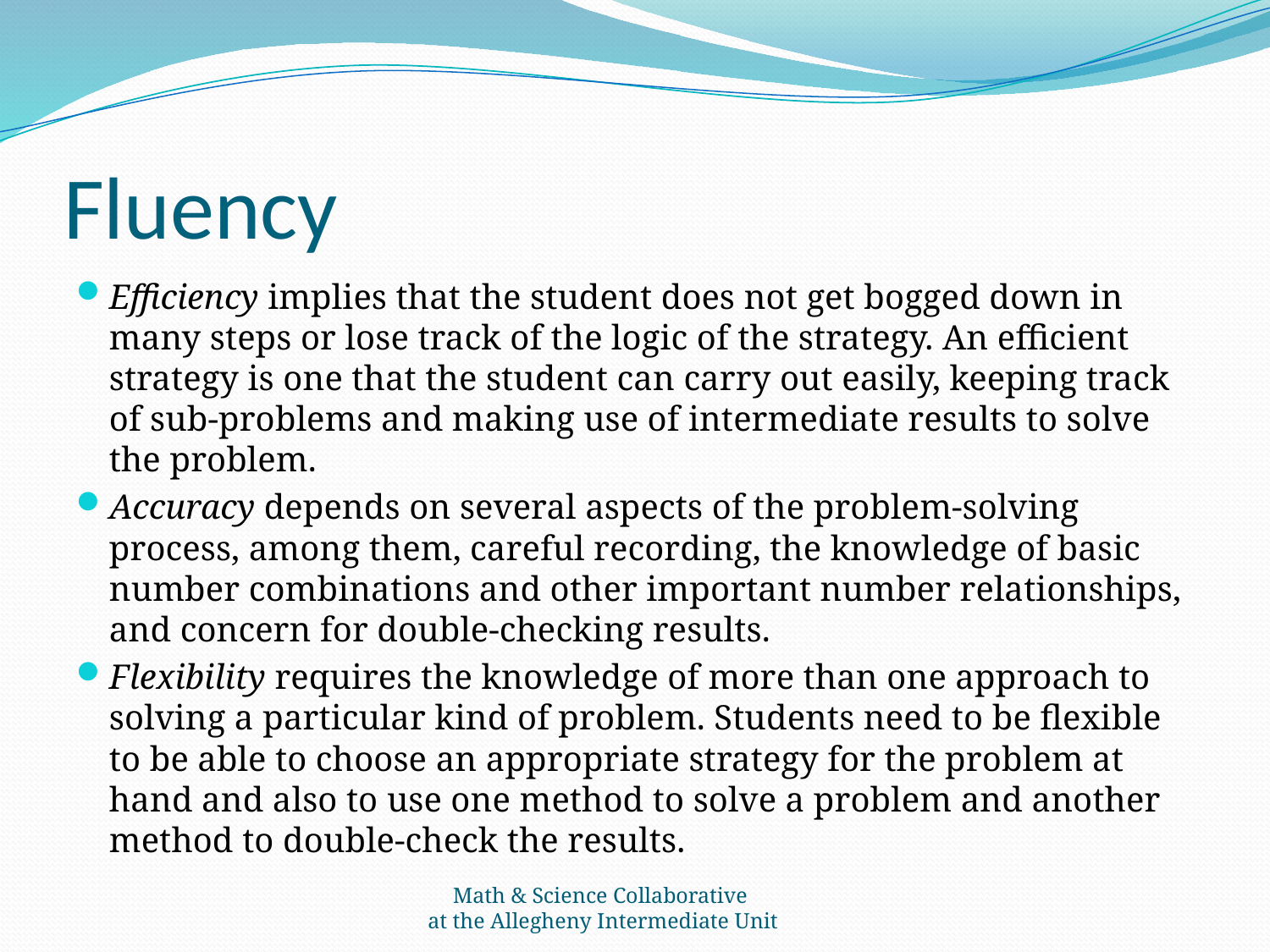

# Fluency
Efficiency implies that the student does not get bogged down in many steps or lose track of the logic of the strategy. An efficient strategy is one that the student can carry out easily, keeping track of sub-problems and making use of intermediate results to solve the problem.
Accuracy depends on several aspects of the problem-solving process, among them, careful recording, the knowledge of basic number combinations and other important number relationships, and concern for double-checking results.
Flexibility requires the knowledge of more than one approach to solving a particular kind of problem. Students need to be flexible to be able to choose an appropriate strategy for the problem at hand and also to use one method to solve a problem and another method to double-check the results.
Math & Science Collaborative
at the Allegheny Intermediate Unit